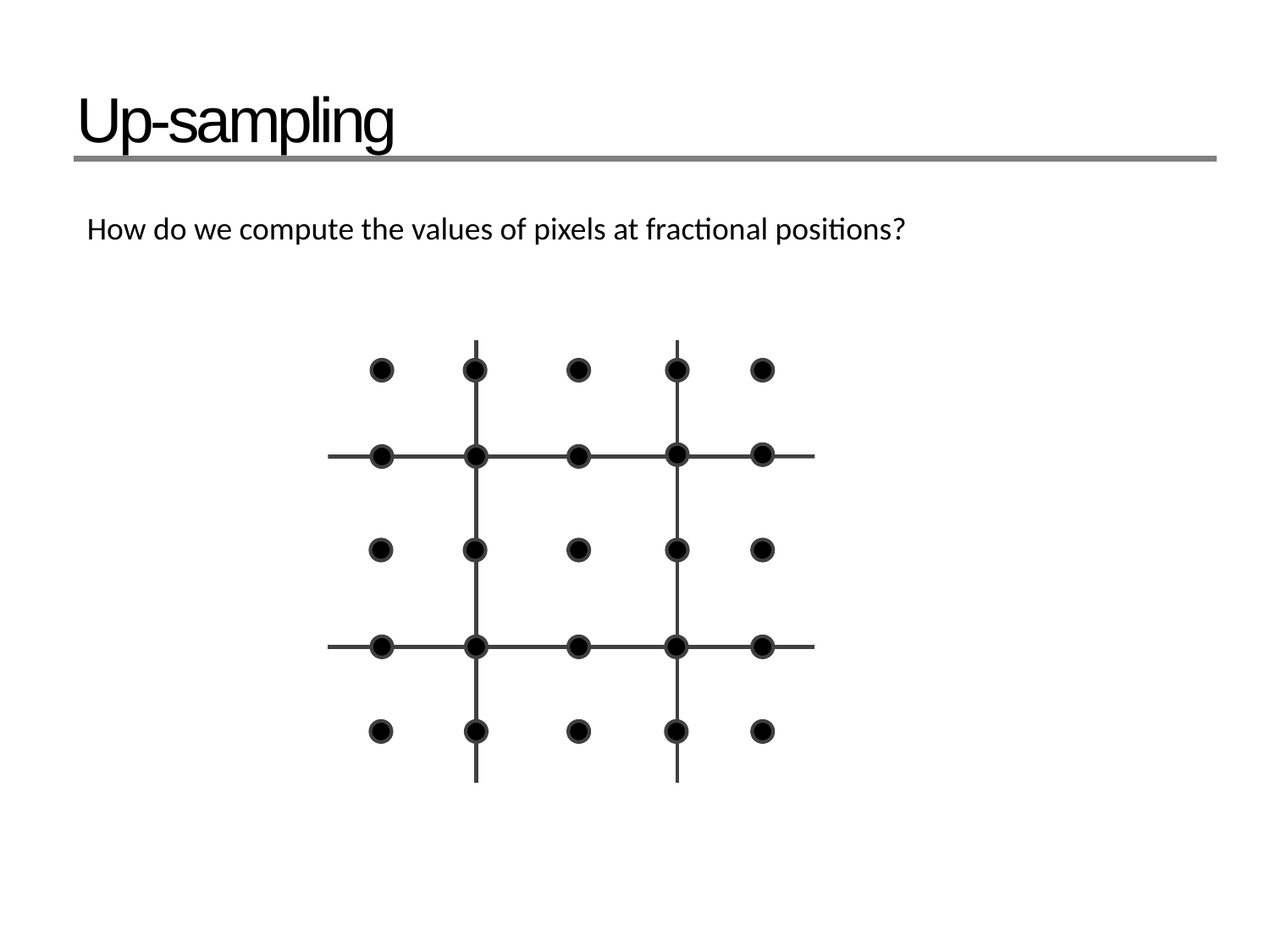

Up-sampling
How do we compute the values of pixels at fractional positions?